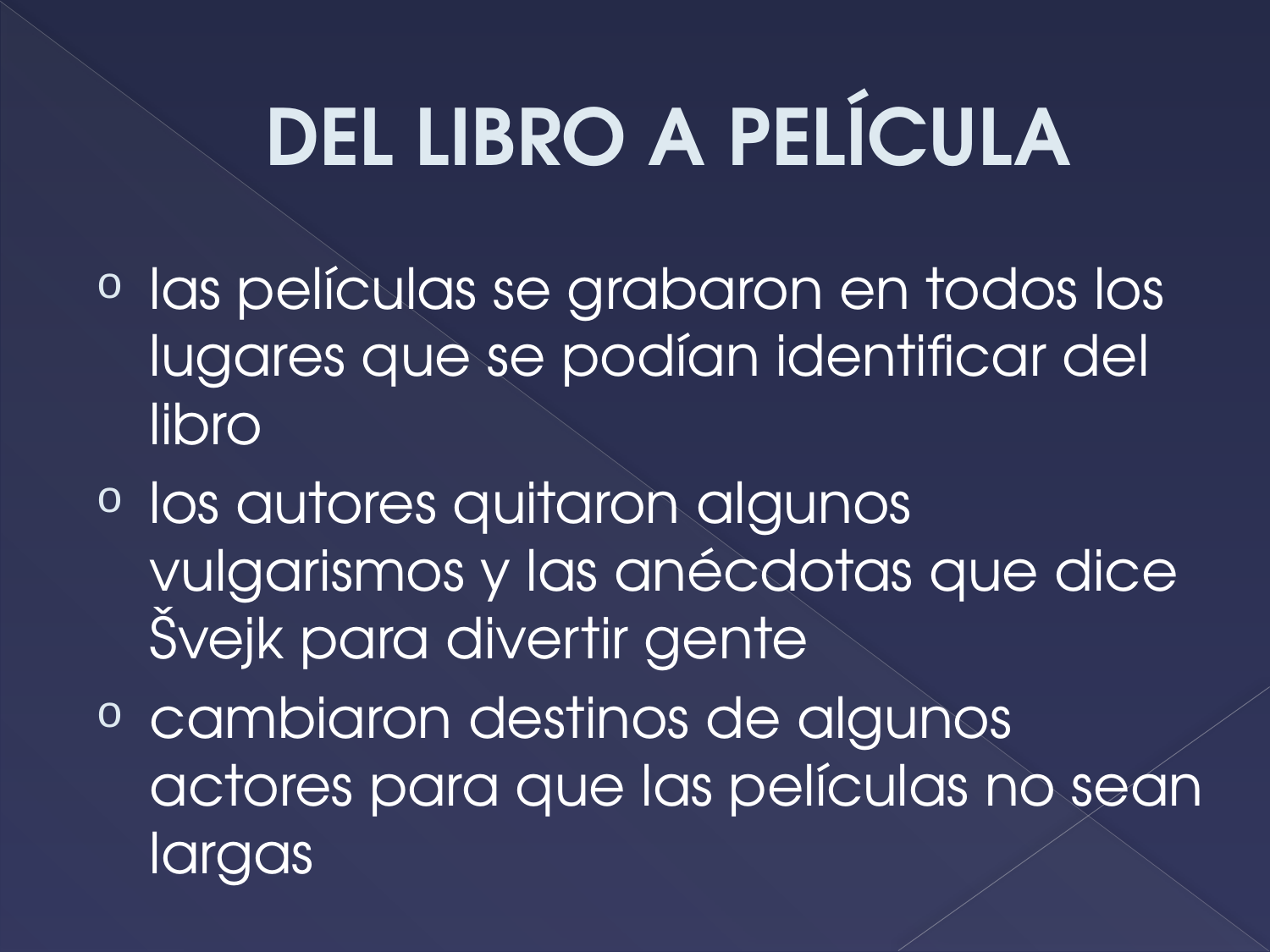

# DEL LIBRO A PELÍCULA
las películas se grabaron en todos los lugares que se podían identificar del libro
los autores quitaron algunos vulgarismos y las anécdotas que dice Švejk para divertir gente
cambiaron destinos de algunos actores para que las películas no sean largas